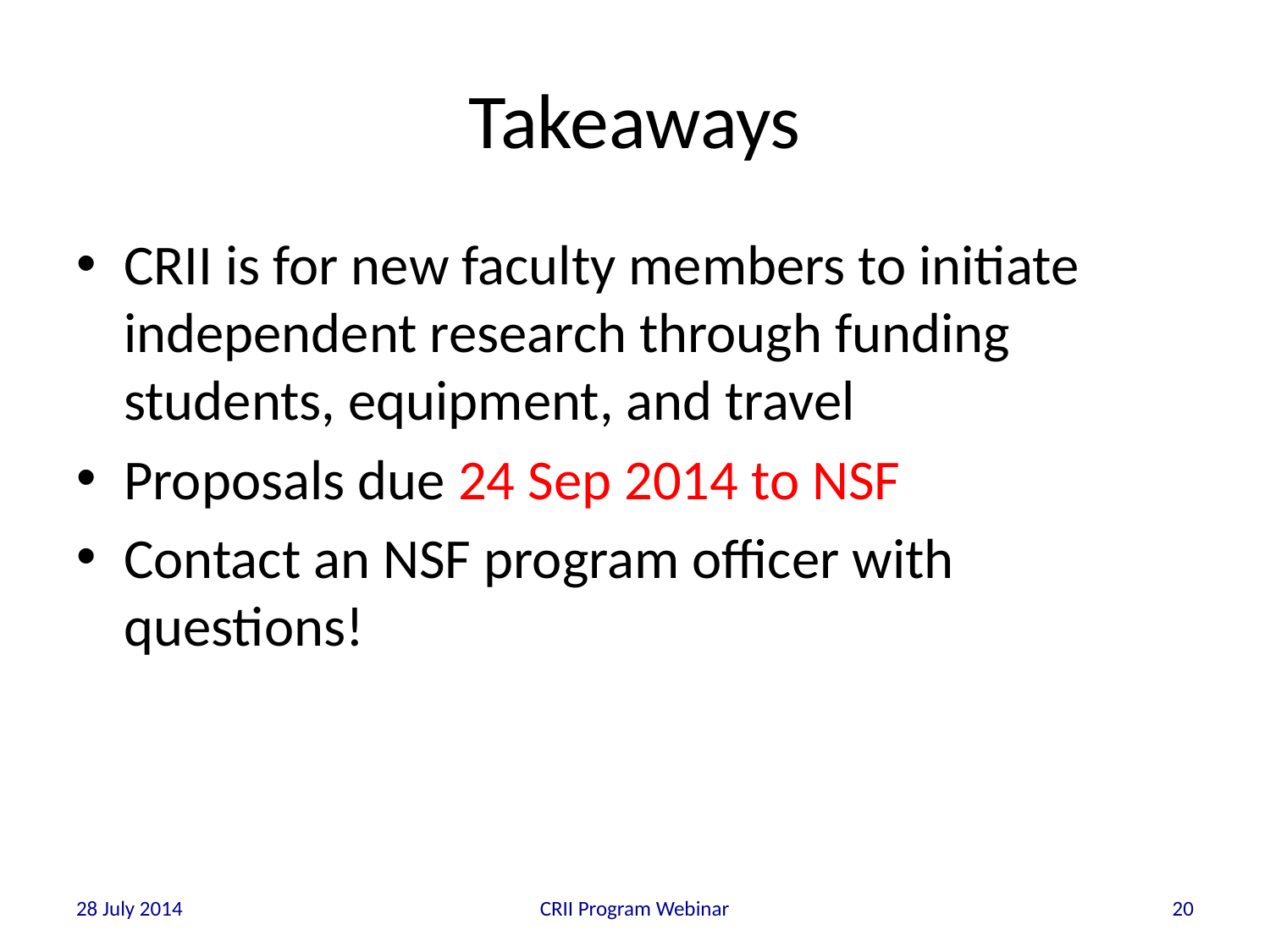

# Takeaways
CRII is for new faculty members to initiate independent research through funding students, equipment, and travel
Proposals due 24 Sep 2014 to NSF
Contact an NSF program officer with questions!

28 July 2014
CRII Program Webinar
20